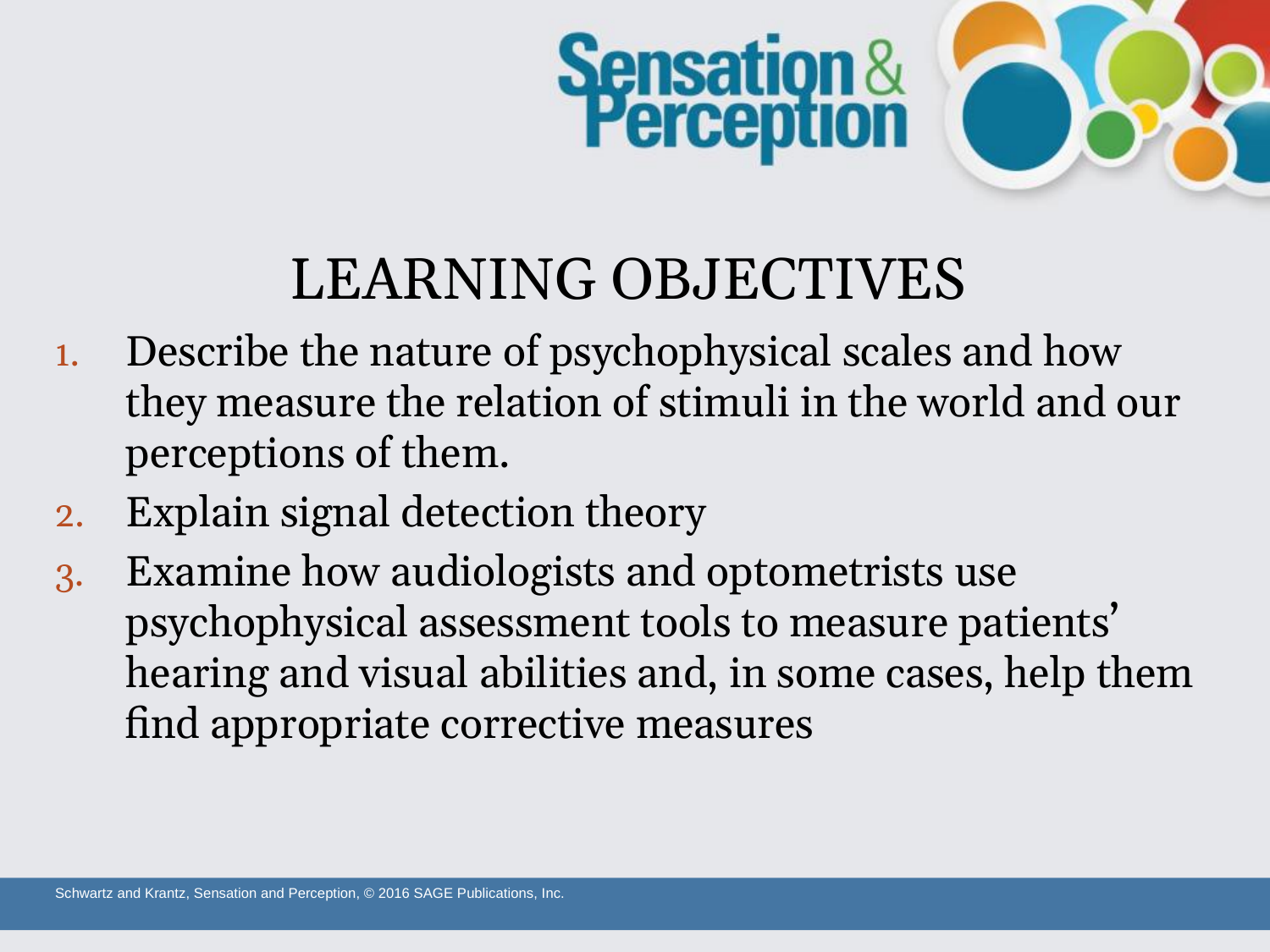

# LEARNING OBJECTIVES
Describe the nature of psychophysical scales and how they measure the relation of stimuli in the world and our perceptions of them.
Explain signal detection theory
Examine how audiologists and optometrists use psychophysical assessment tools to measure patients’ hearing and visual abilities and, in some cases, help them find appropriate corrective measures
Schwartz and Krantz, Sensation and Perception, © 2016 SAGE Publications, Inc.